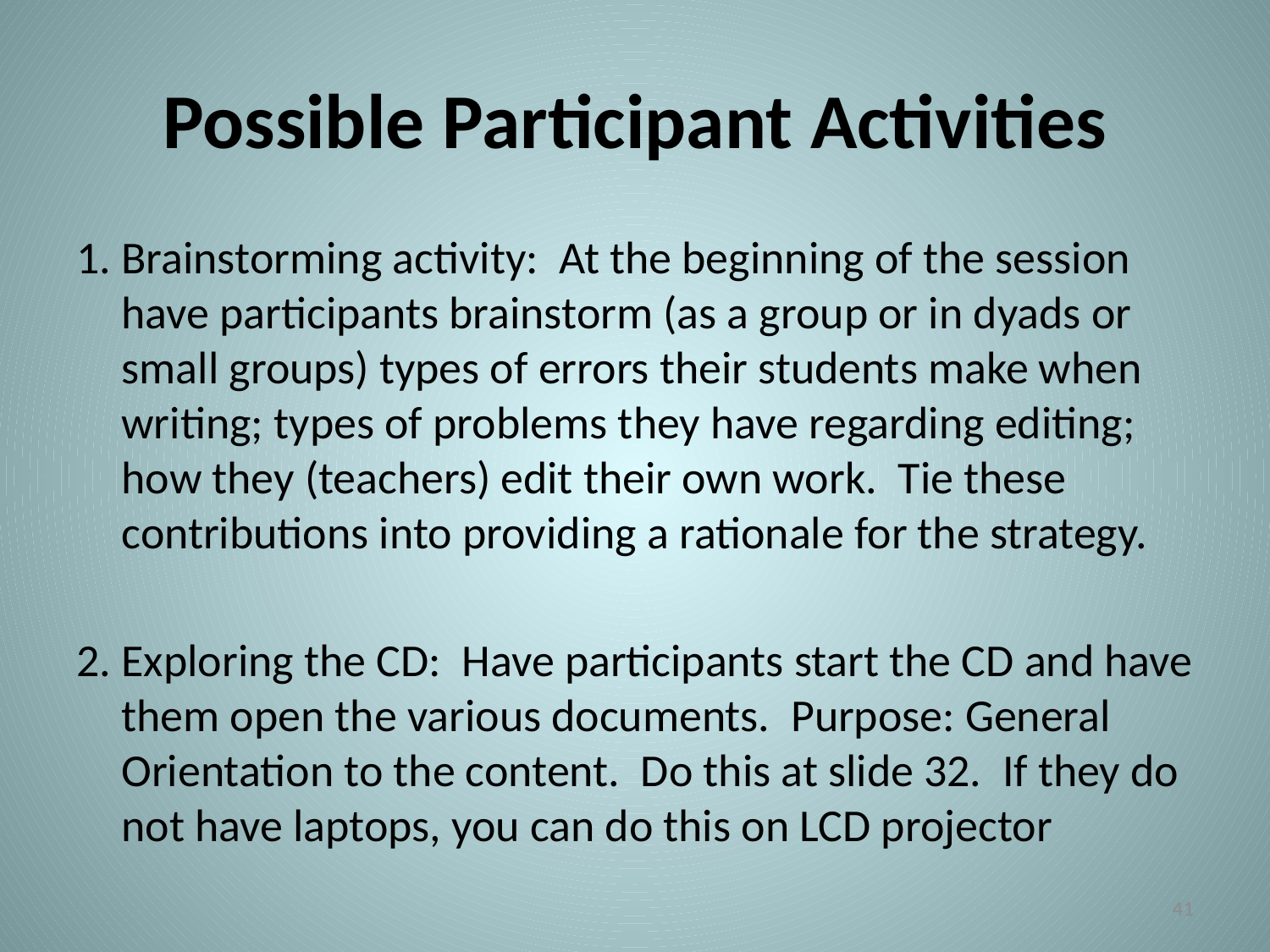

# Possible Participant Activities
1.	Brainstorming activity:  At the beginning of the session have participants brainstorm (as a group or in dyads or small groups) types of errors their students make when writing; types of problems they have regarding editing; how they (teachers) edit their own work.  Tie these contributions into providing a rationale for the strategy.

2.	Exploring the CD:  Have participants start the CD and have them open the various documents.  Purpose: General Orientation to the content.  Do this at slide 32.  If they do not have laptops, you can do this on LCD projector
41